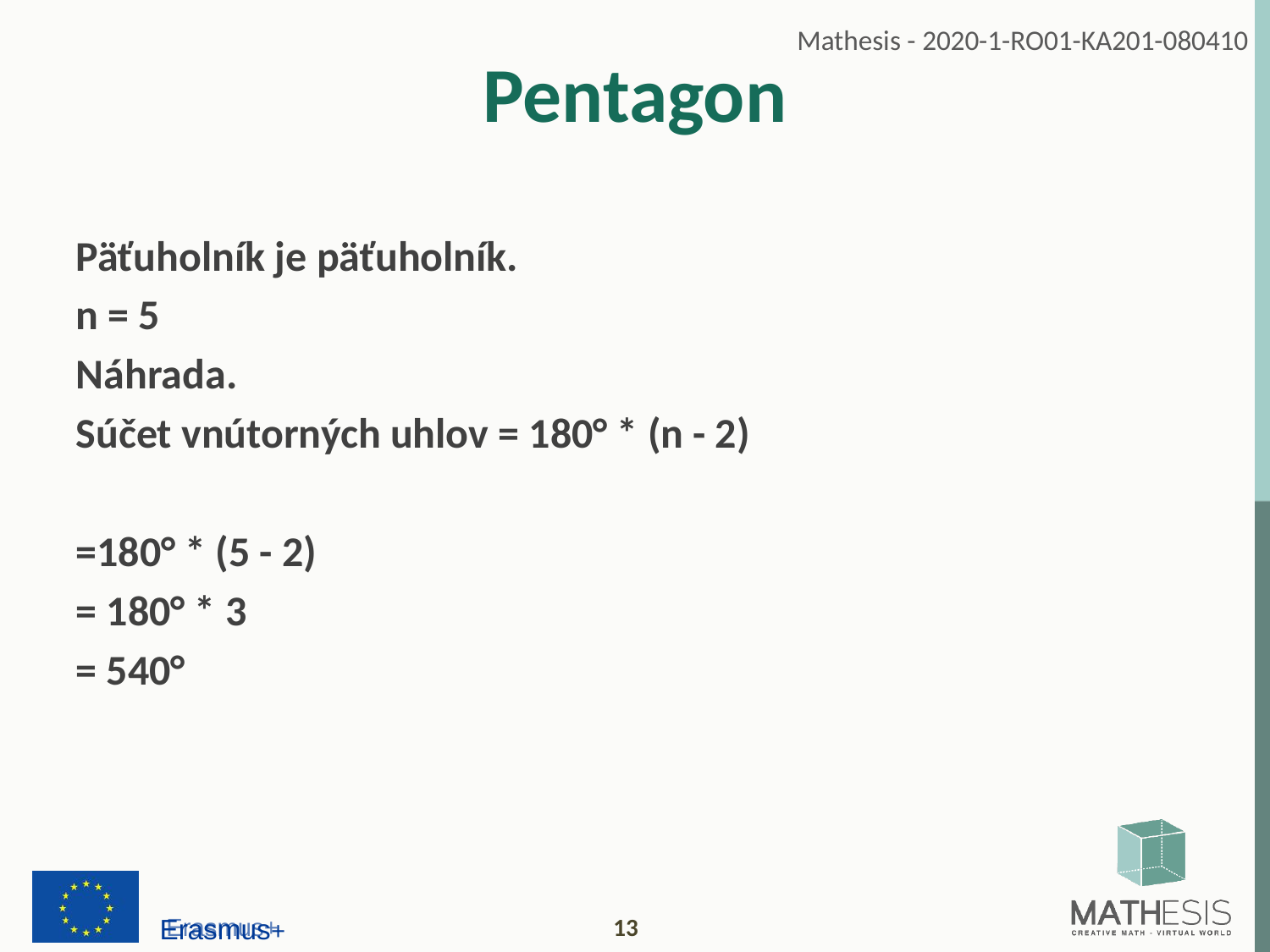

# Pentagon
Päťuholník je päťuholník.
n = 5
Náhrada.
Súčet vnútorných uhlov = 180° * (n - 2)

=180° * (5 - 2)
= 180° * 3
= 540°